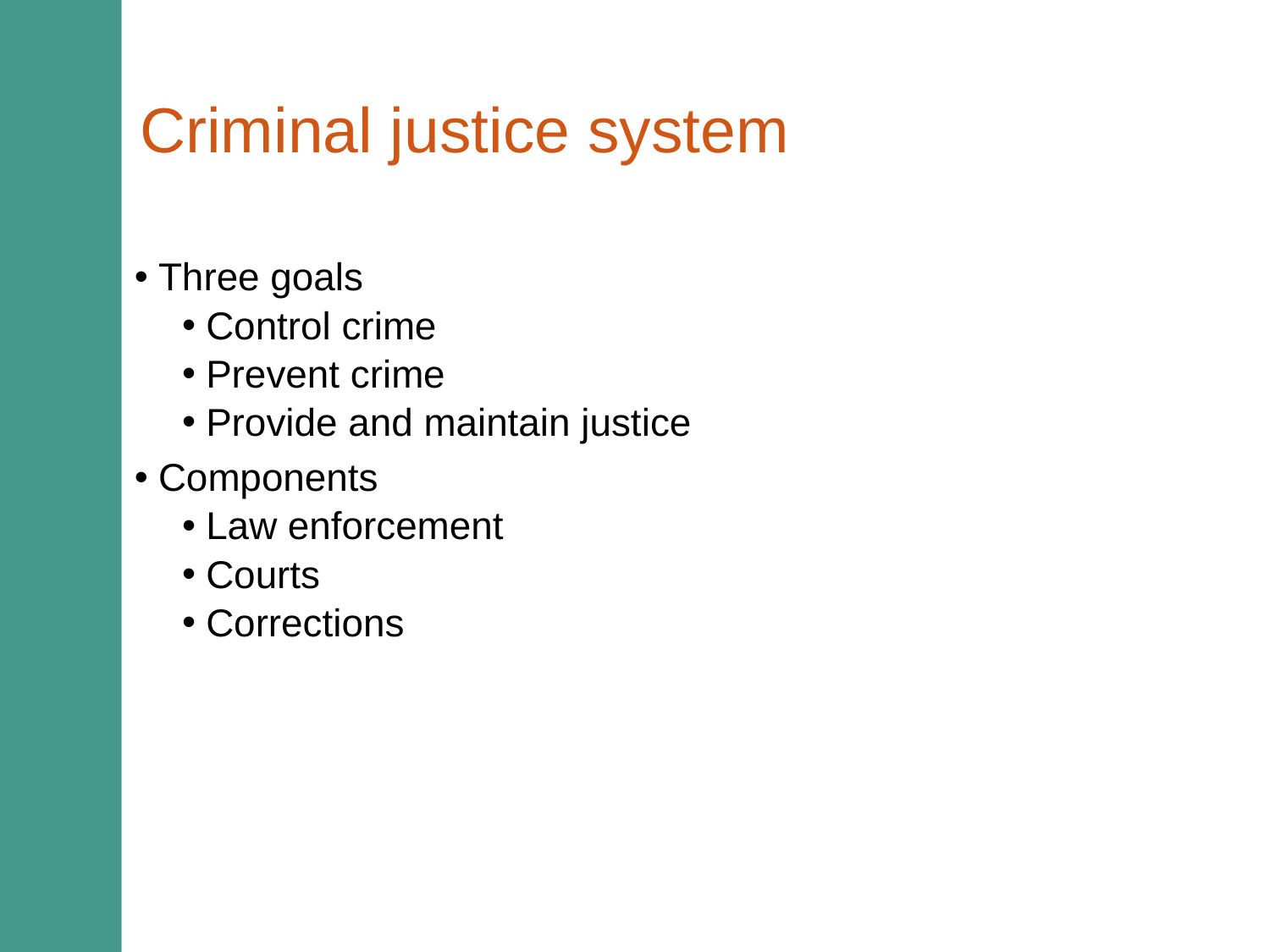

# Criminal justice system
Three goals
Control crime
Prevent crime
Provide and maintain justice
Components
Law enforcement
Courts
Corrections